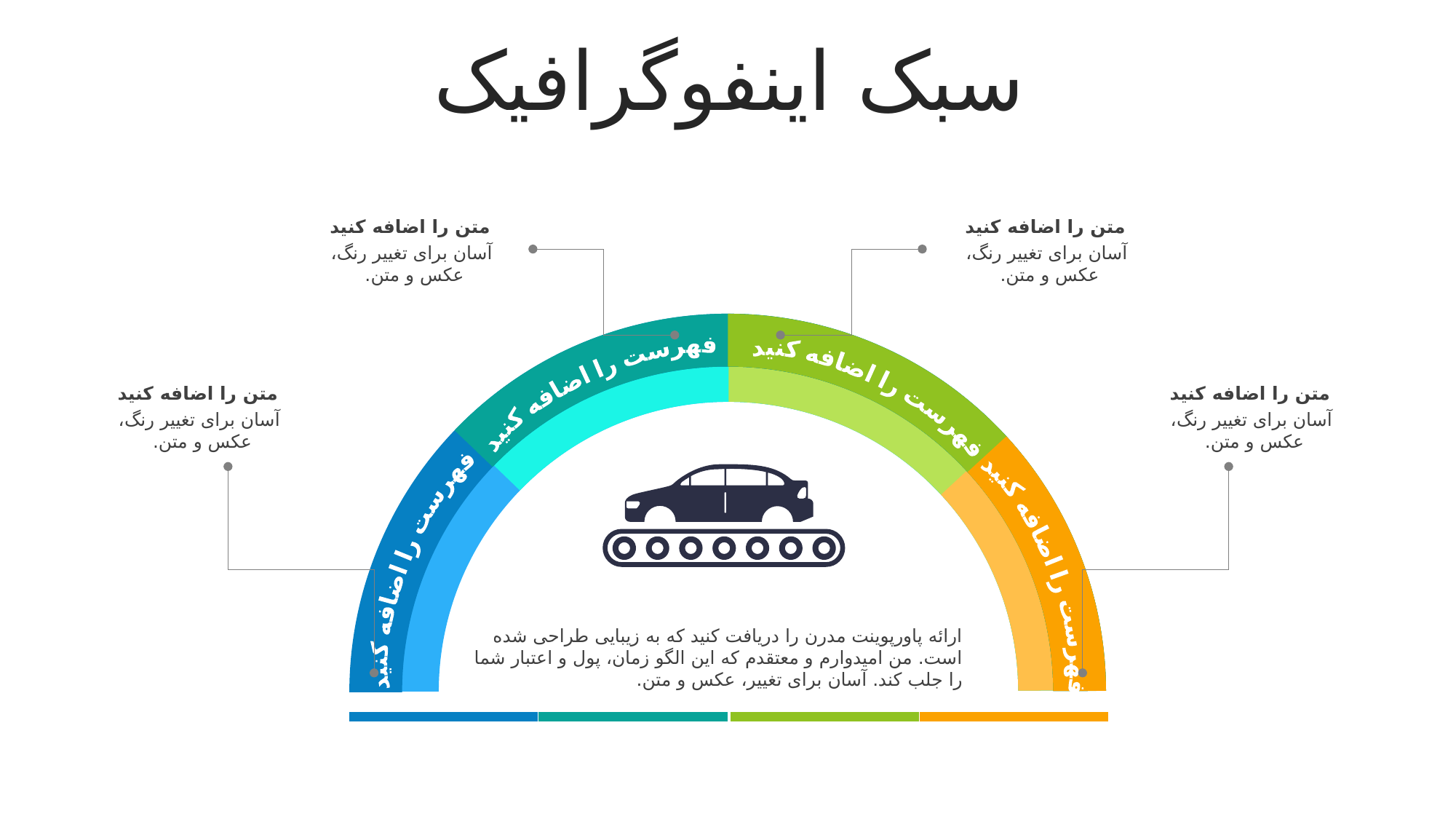

سبک اینفوگرافیک
متن را اضافه کنید
آسان برای تغییر رنگ، عکس و متن.
متن را اضافه کنید
آسان برای تغییر رنگ، عکس و متن.

فهرست را اضافه کنید
فهرست را اضافه کنید
متن را اضافه کنید
آسان برای تغییر رنگ، عکس و متن.
متن را اضافه کنید
آسان برای تغییر رنگ، عکس و متن.

فهرست را اضافه کنید
فهرست را اضافه کنید
ارائه پاورپوینت مدرن را دریافت کنید که به زیبایی طراحی شده است. من امیدوارم و معتقدم که این الگو زمان، پول و اعتبار شما را جلب کند. آسان برای تغییر، عکس و متن.